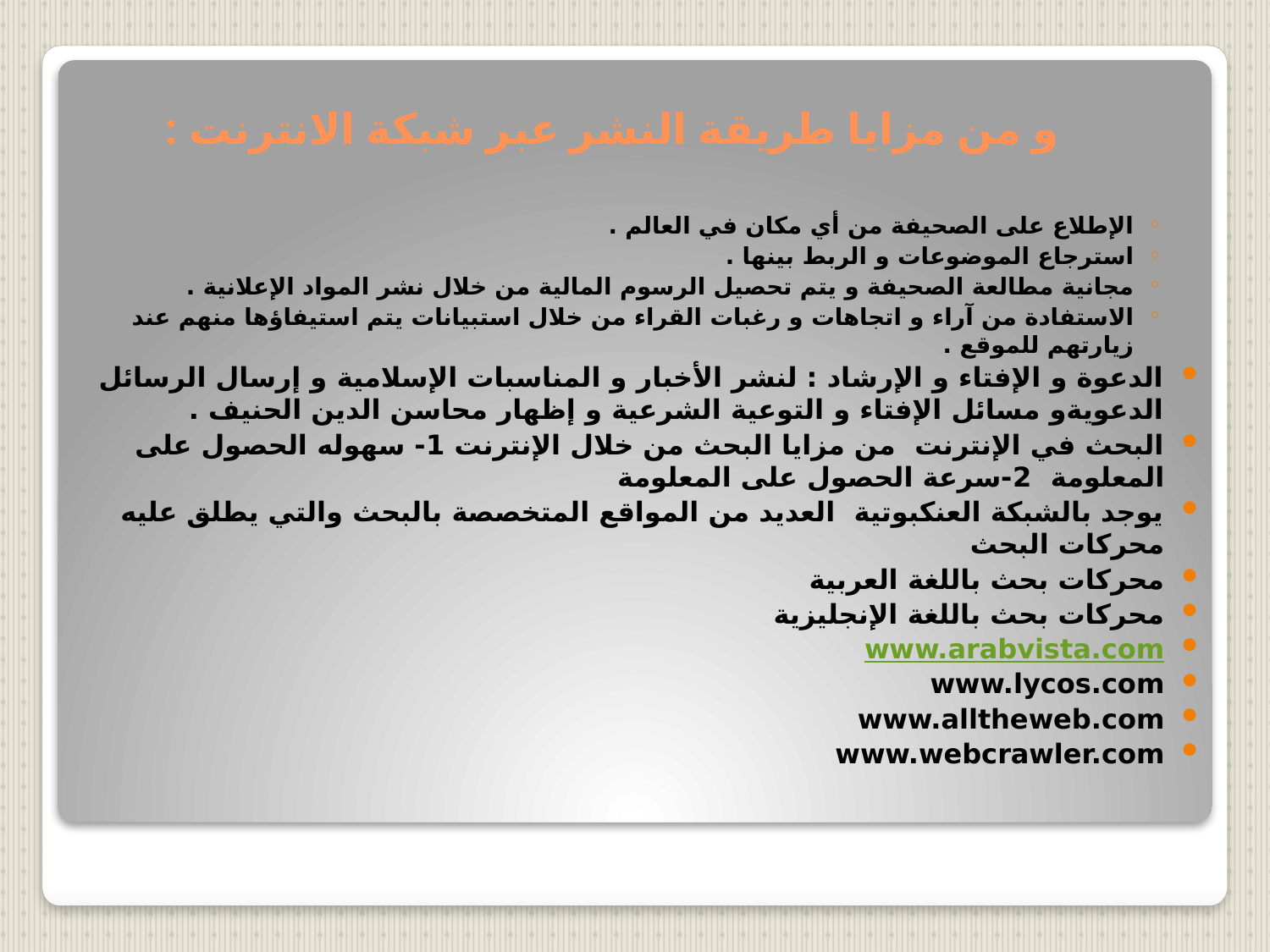

# و من مزايا طريقة النشر عبر شبكة الانترنت :
الإطلاع على الصحيفة من أي مكان في العالم .
استرجاع الموضوعات و الربط بينها .
مجانية مطالعة الصحيفة و يتم تحصيل الرسوم المالية من خلال نشر المواد الإعلانية .
الاستفادة من آراء و اتجاهات و رغبات القراء من خلال استبيانات يتم استيفاؤها منهم عند زيارتهم للموقع .
الدعوة و الإفتاء و الإرشاد : لنشر الأخبار و المناسبات الإسلامية و إرسال الرسائل الدعويةو مسائل الإفتاء و التوعية الشرعية و إظهار محاسن الدين الحنيف .
البحث في الإنترنت  من مزايا البحث من خلال الإنترنت 1- سهوله الحصول على المعلومة  2-سرعة الحصول على المعلومة
يوجد بالشبكة العنكبوتية  العديد من المواقع المتخصصة بالبحث والتي يطلق عليه محركات البحث
محركات بحث باللغة العربية
محركات بحث باللغة الإنجليزية
www.arabvista.com
www.lycos.com
www.alltheweb.com
www.webcrawler.com